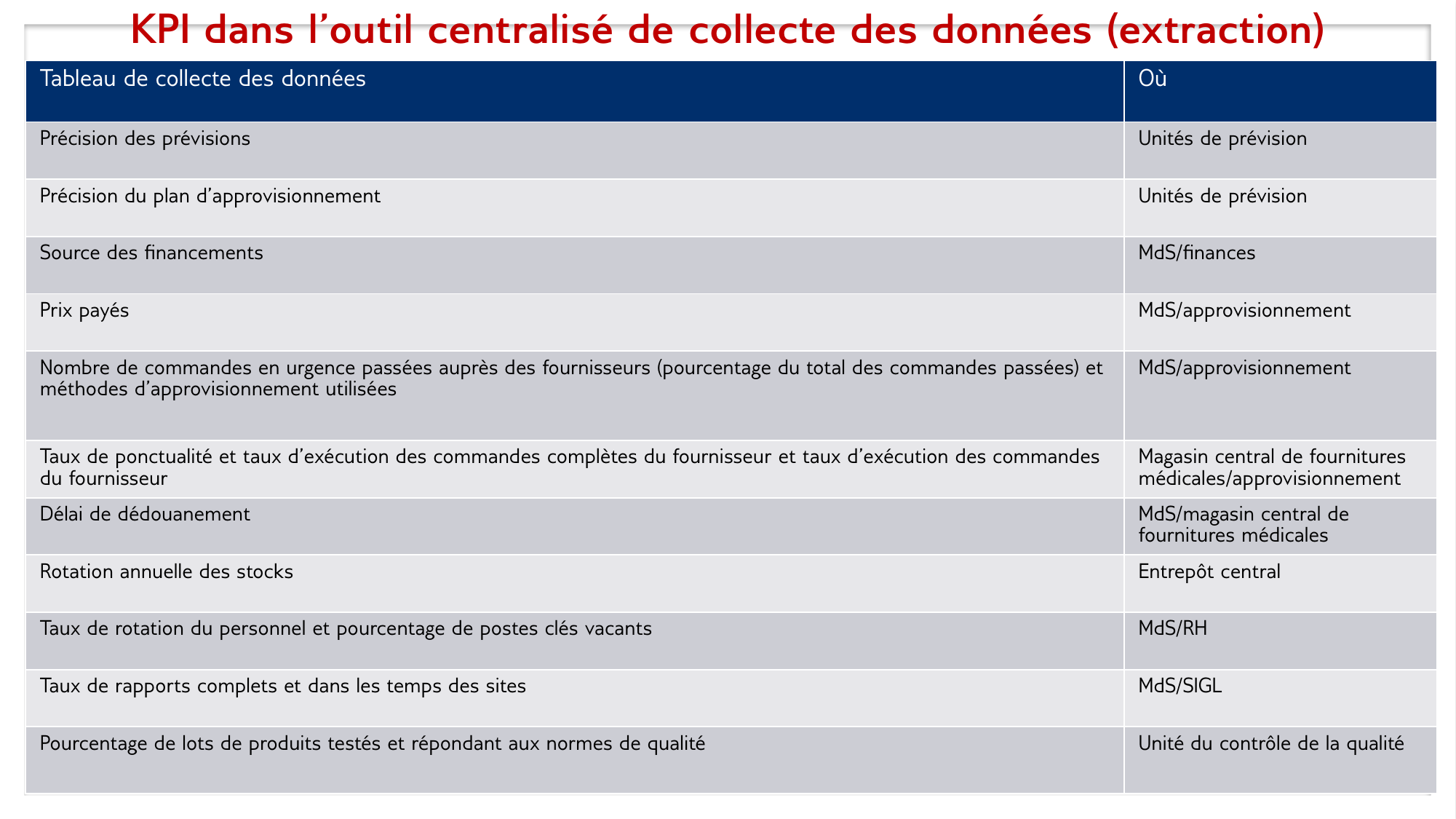

# KPI dans l’outil centralisé de collecte des données (extraction)
| Tableau de collecte des données | Où |
| --- | --- |
| Précision des prévisions | Unités de prévision |
| Précision du plan d’approvisionnement | Unités de prévision |
| Source des financements | MdS/finances |
| Prix payés | MdS/approvisionnement |
| Nombre de commandes en urgence passées auprès des fournisseurs (pourcentage du total des commandes passées) et méthodes d’approvisionnement utilisées | MdS/approvisionnement |
| Taux de ponctualité et taux d’exécution des commandes complètes du fournisseur et taux d’exécution des commandes du fournisseur | Magasin central de fournitures médicales/approvisionnement |
| Délai de dédouanement | MdS/magasin central de fournitures médicales |
| Rotation annuelle des stocks | Entrepôt central |
| Taux de rotation du personnel et pourcentage de postes clés vacants | MdS/RH |
| Taux de rapports complets et dans les temps des sites | MdS/SIGL |
| Pourcentage de lots de produits testés et répondant aux normes de qualité | Unité du contrôle de la qualité |

9